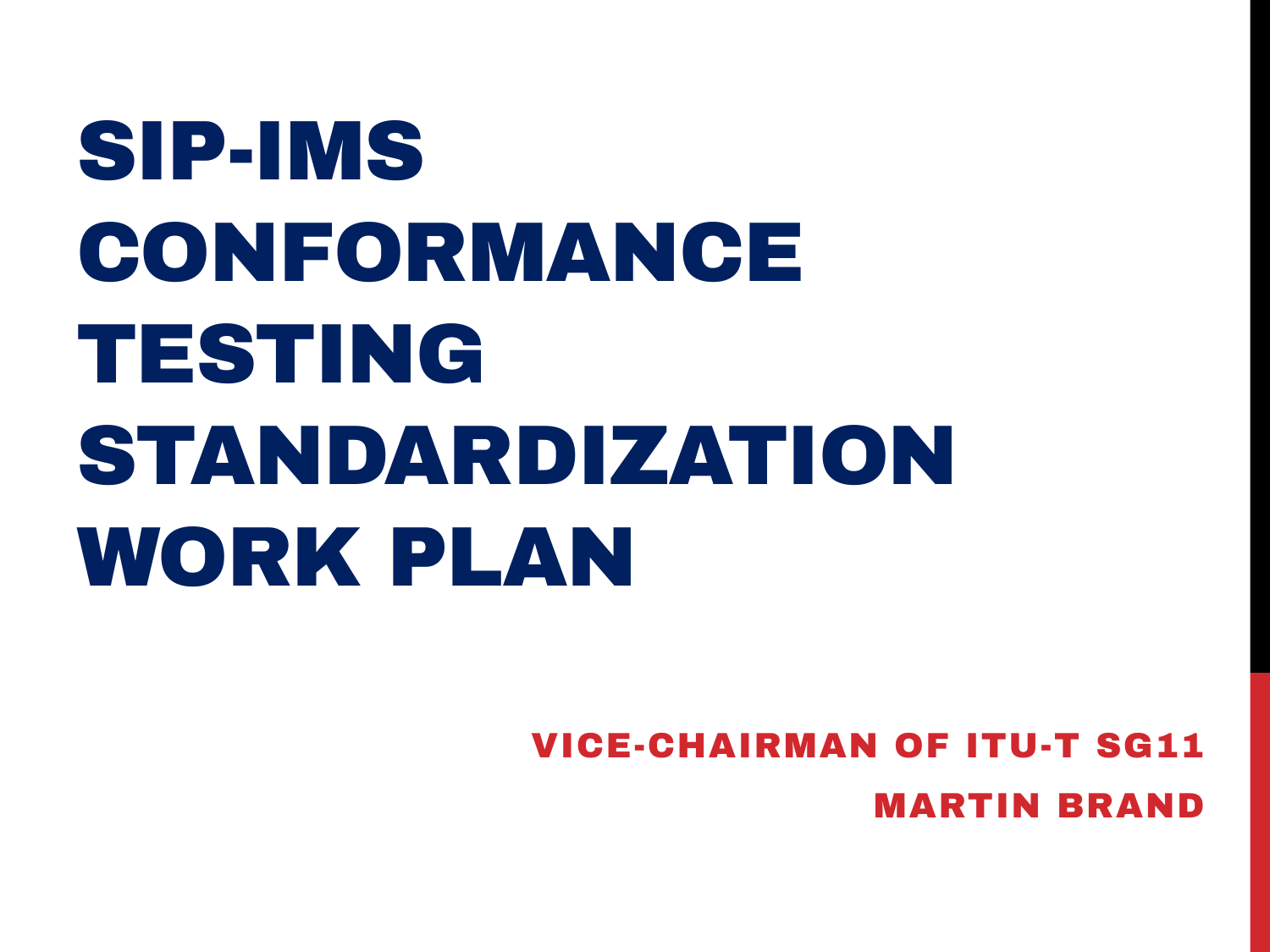

# SIP-IMS conformance testing standardization work plan
Vice-chairman of ITU-T SG11
Martin Brand